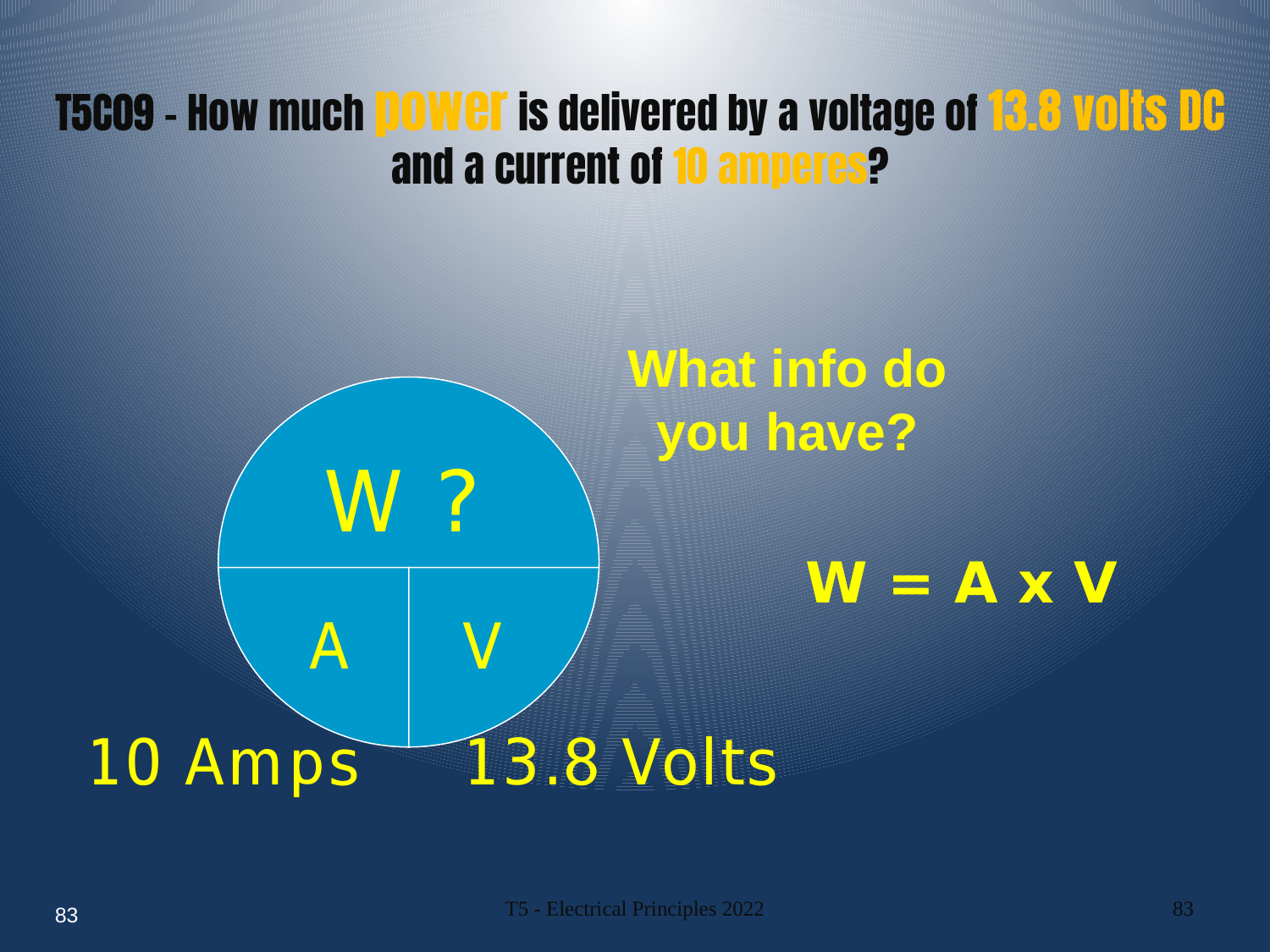

T5C09 - How much power is delivered by a voltage of 13.8 volts DC and a current of 10 amperes?
What info do you have?

W ?
            A
10 Amps
V
13.8 Volts
W = A x V
83
T5 - Electrical Principles 2022
83